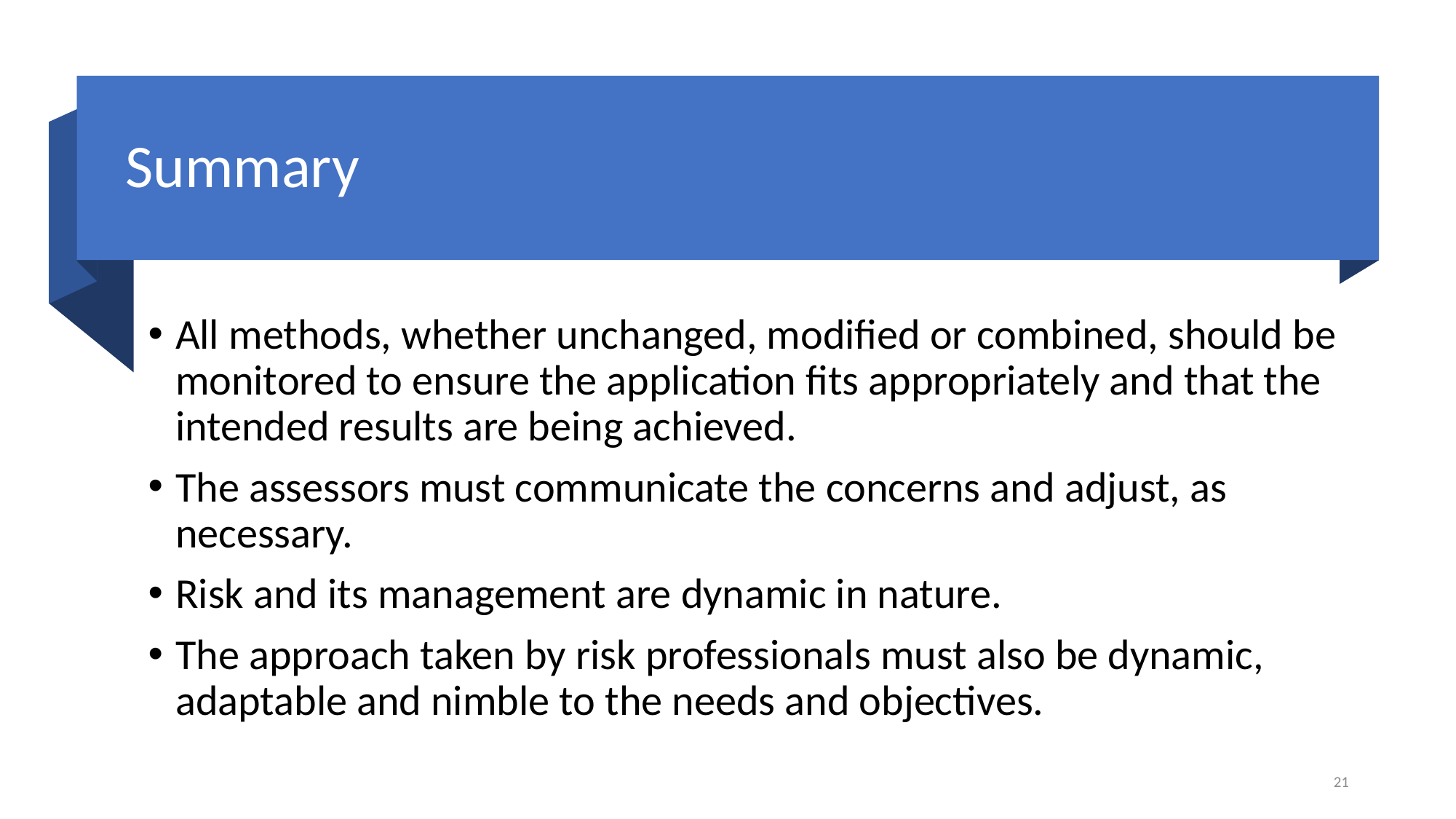

# Summary

All methods, whether unchanged, modified or combined, should be monitored to ensure the application fits appropriately and that the intended results are being achieved.
The assessors must communicate the concerns and adjust, as necessary.
Risk and its management are dynamic in nature.
The approach taken by risk professionals must also be dynamic, adaptable and nimble to the needs and objectives.

21